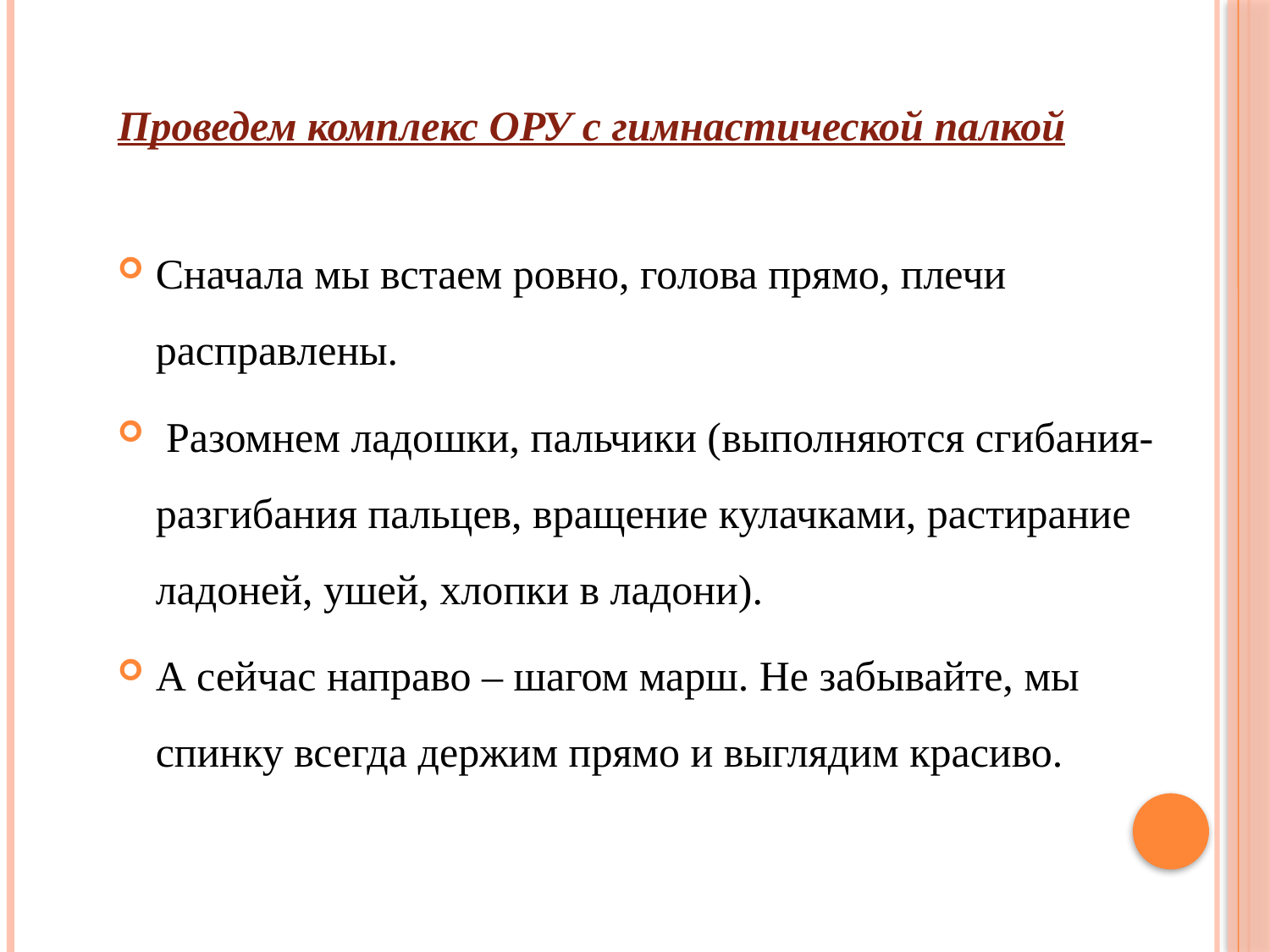

Проведем комплекс ОРУ с гимнастической палкой

Сначала мы встаем ровно, голова прямо, плечи расправлены.
 Разомнем ладошки, пальчики (выполняются сгибания-разгибания пальцев, вращение кулачками, растирание ладоней, ушей, хлопки в ладони).
А сейчас направо – шагом марш. Не забывайте, мы спинку всегда держим прямо и выглядим красиво.